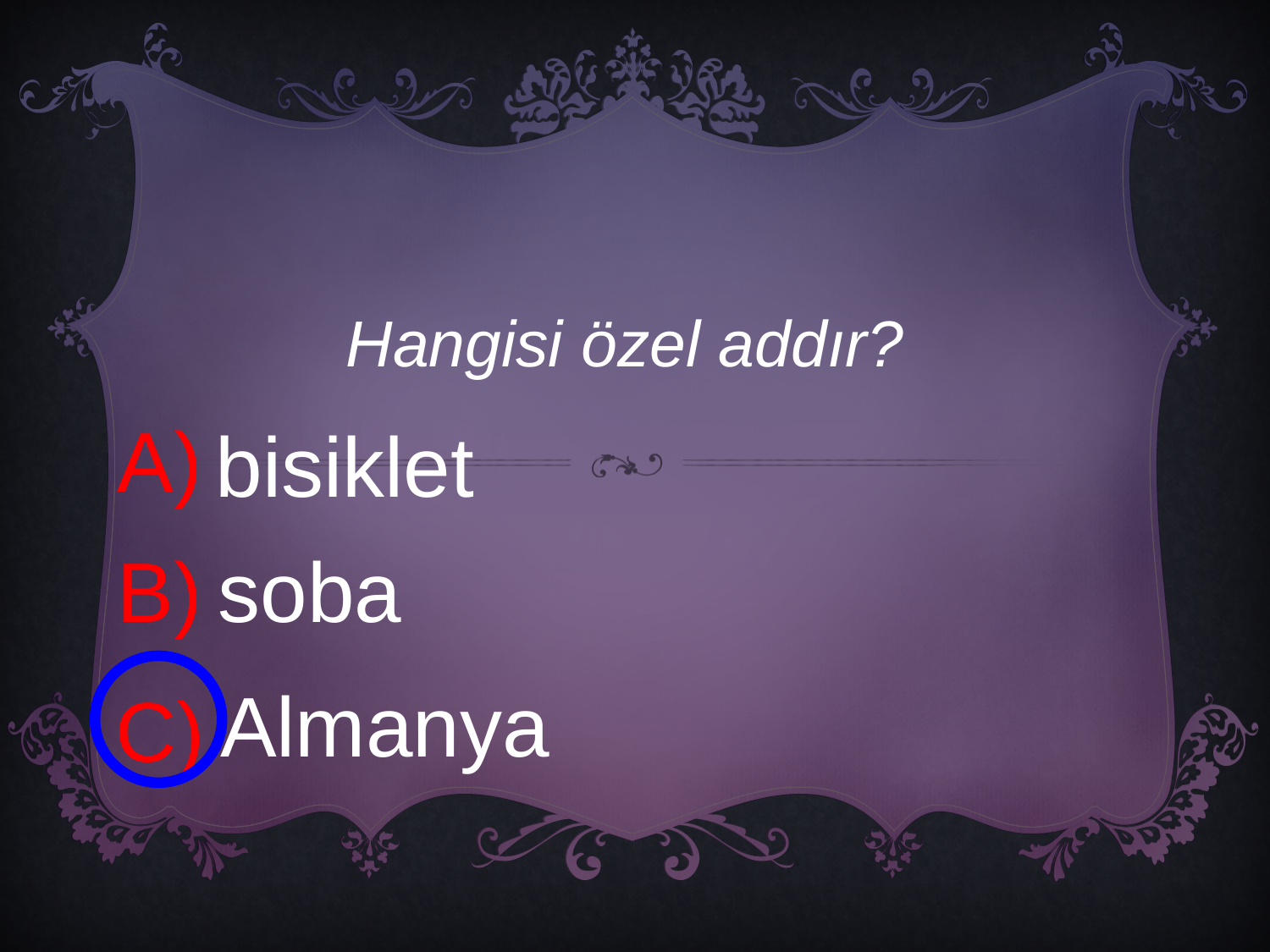

Hangisi özel addır?
A)
bisiklet
B)
soba

Almanya
C)